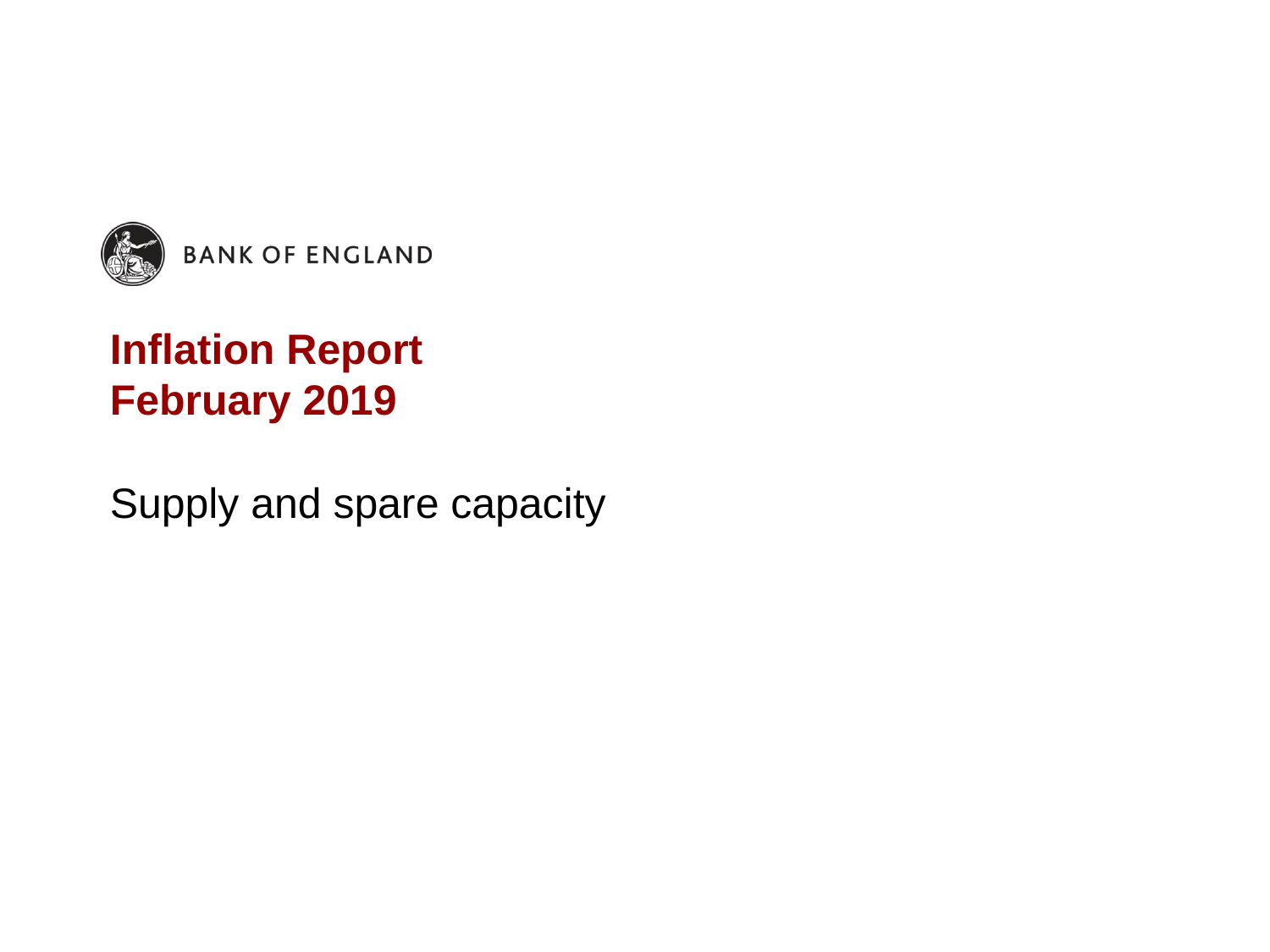

# Inflation Report February 2019
Supply and spare capacity